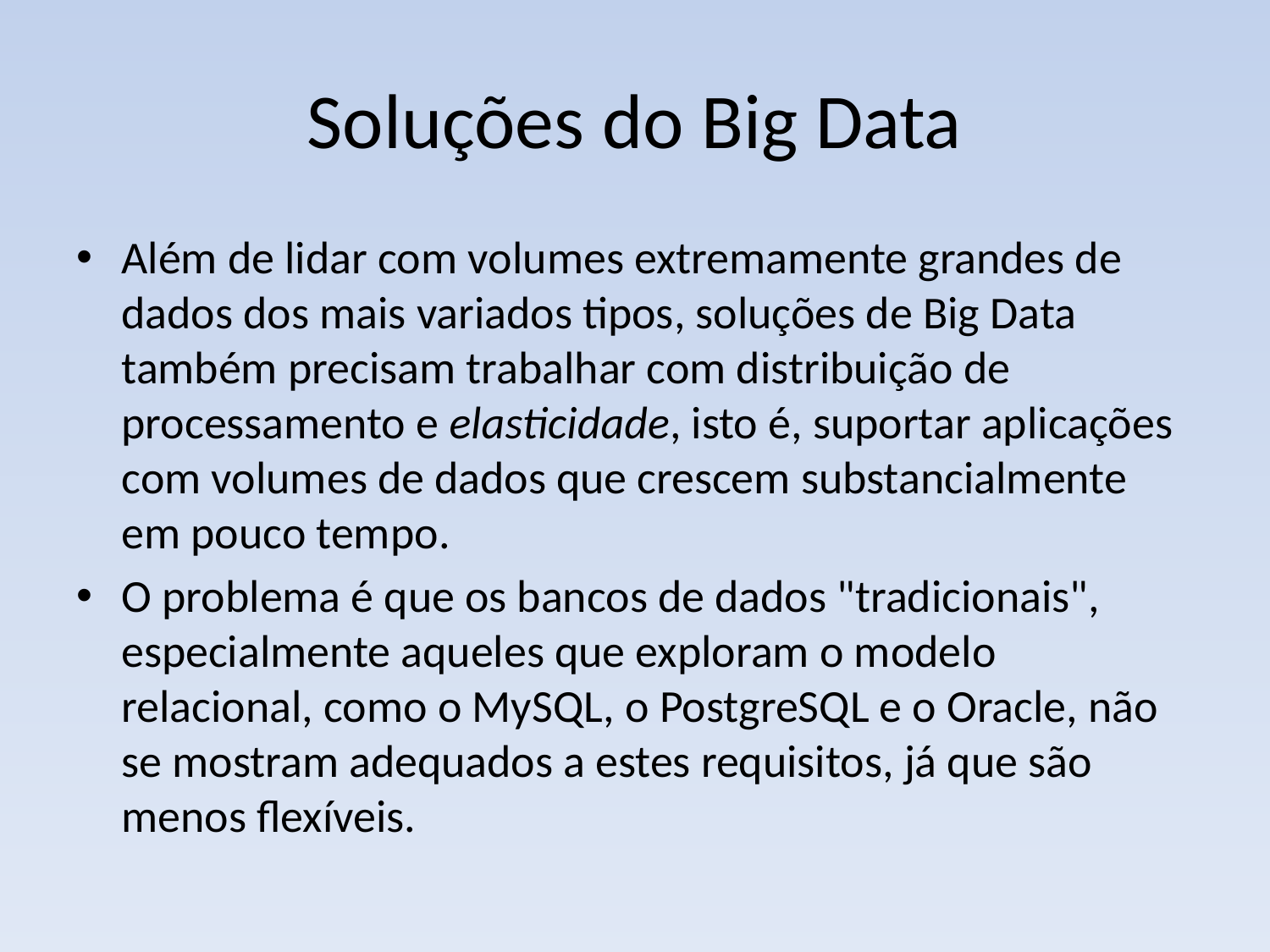

# Soluções do Big Data
Além de lidar com volumes extremamente grandes de dados dos mais variados tipos, soluções de Big Data também precisam trabalhar com distribuição de processamento e elasticidade, isto é, suportar aplicações com volumes de dados que crescem substancialmente em pouco tempo.
O problema é que os bancos de dados "tradicionais", especialmente aqueles que exploram o modelo relacional, como o MySQL, o PostgreSQL e o Oracle, não se mostram adequados a estes requisitos, já que são menos flexíveis.